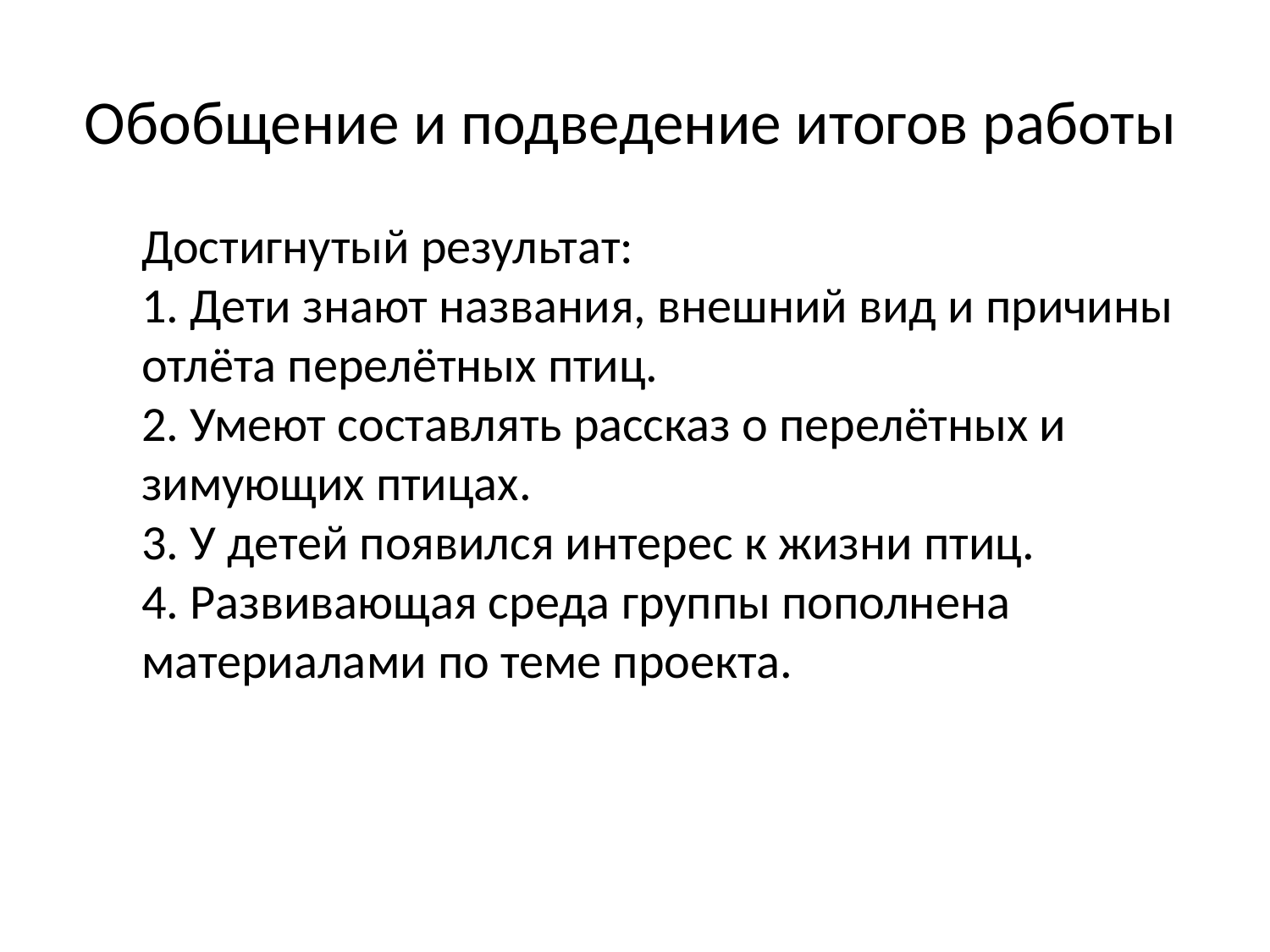

Обобщение и подведение итогов работы
Достигнутый результат:
1. Дети знают названия, внешний вид и причины отлёта перелётных птиц.
2. Умеют составлять рассказ о перелётных и зимующих птицах.
3. У детей появился интерес к жизни птиц.
4. Развивающая среда группы пополнена материалами по теме проекта.